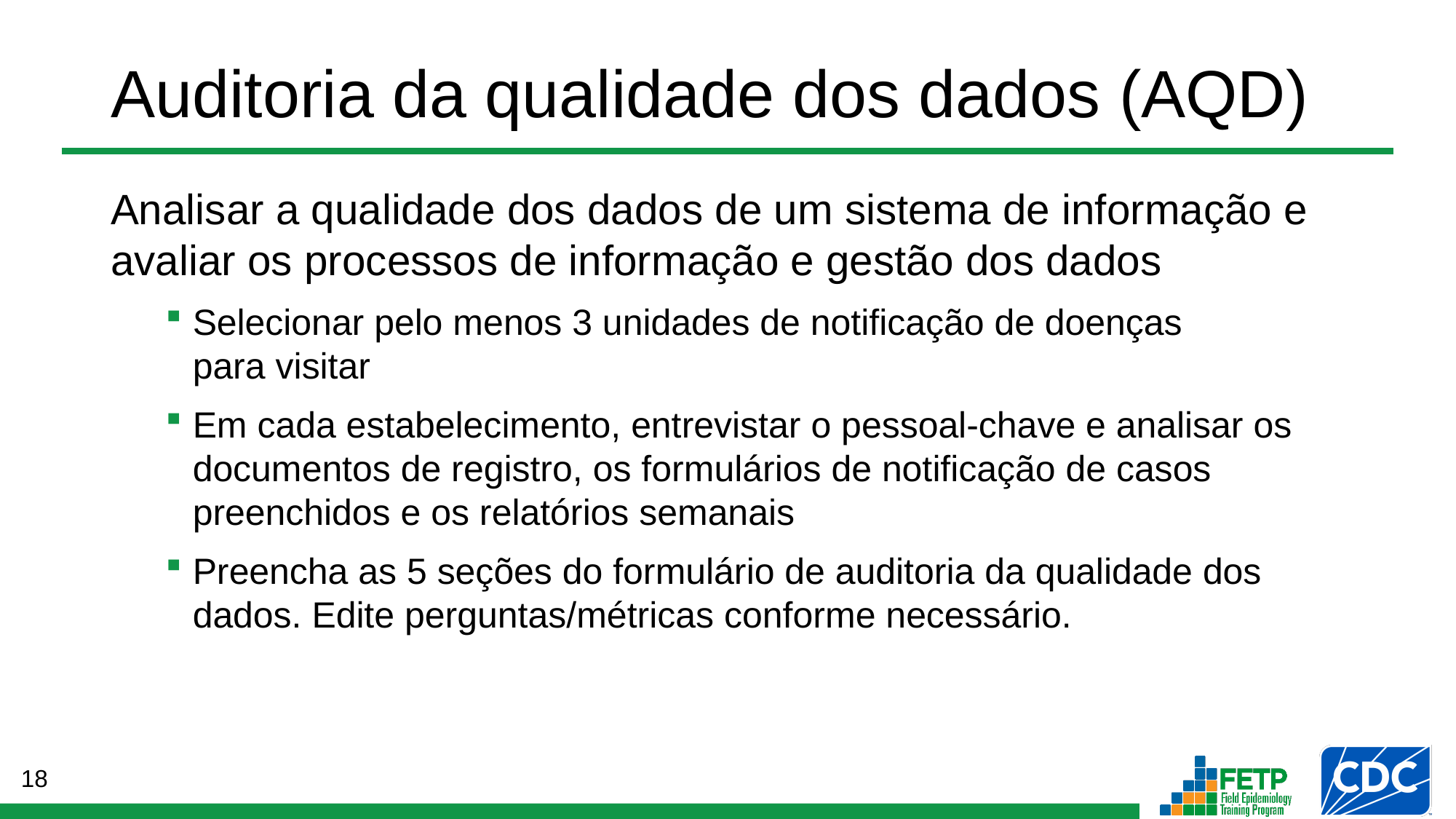

# Auditoria da qualidade dos dados (AQD)
Analisar a qualidade dos dados de um sistema de informação e avaliar os processos de informação e gestão dos dados
Selecionar pelo menos 3 unidades de notificação de doenças
para visitar
Em cada estabelecimento, entrevistar o pessoal-chave e analisar os documentos de registro, os formulários de notificação de casos preenchidos e os relatórios semanais
Preencha as 5 seções do formulário de auditoria da qualidade dos dados. Edite perguntas/métricas conforme necessário.